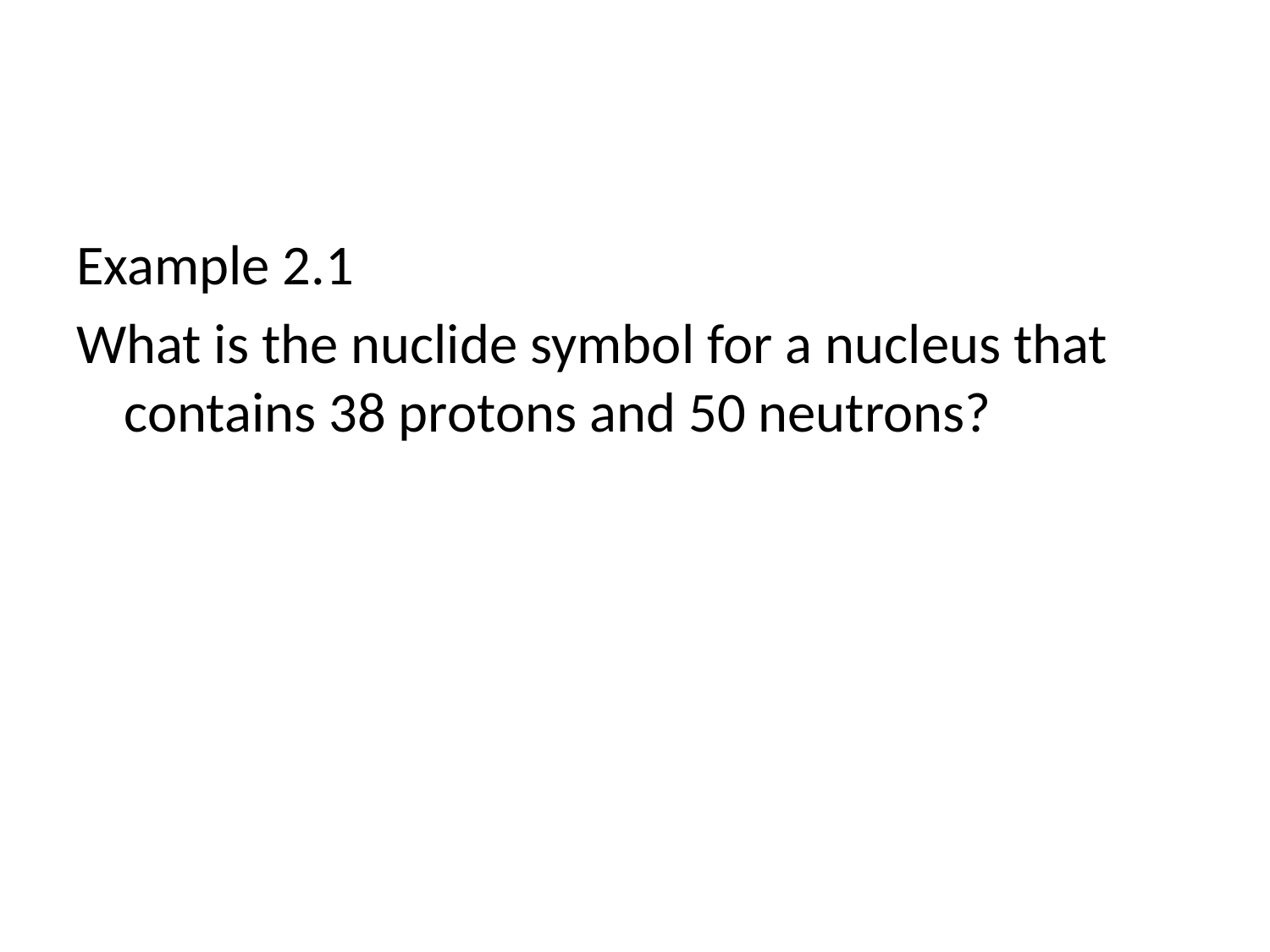

#
Example 2.1
What is the nuclide symbol for a nucleus that contains 38 protons and 50 neutrons?